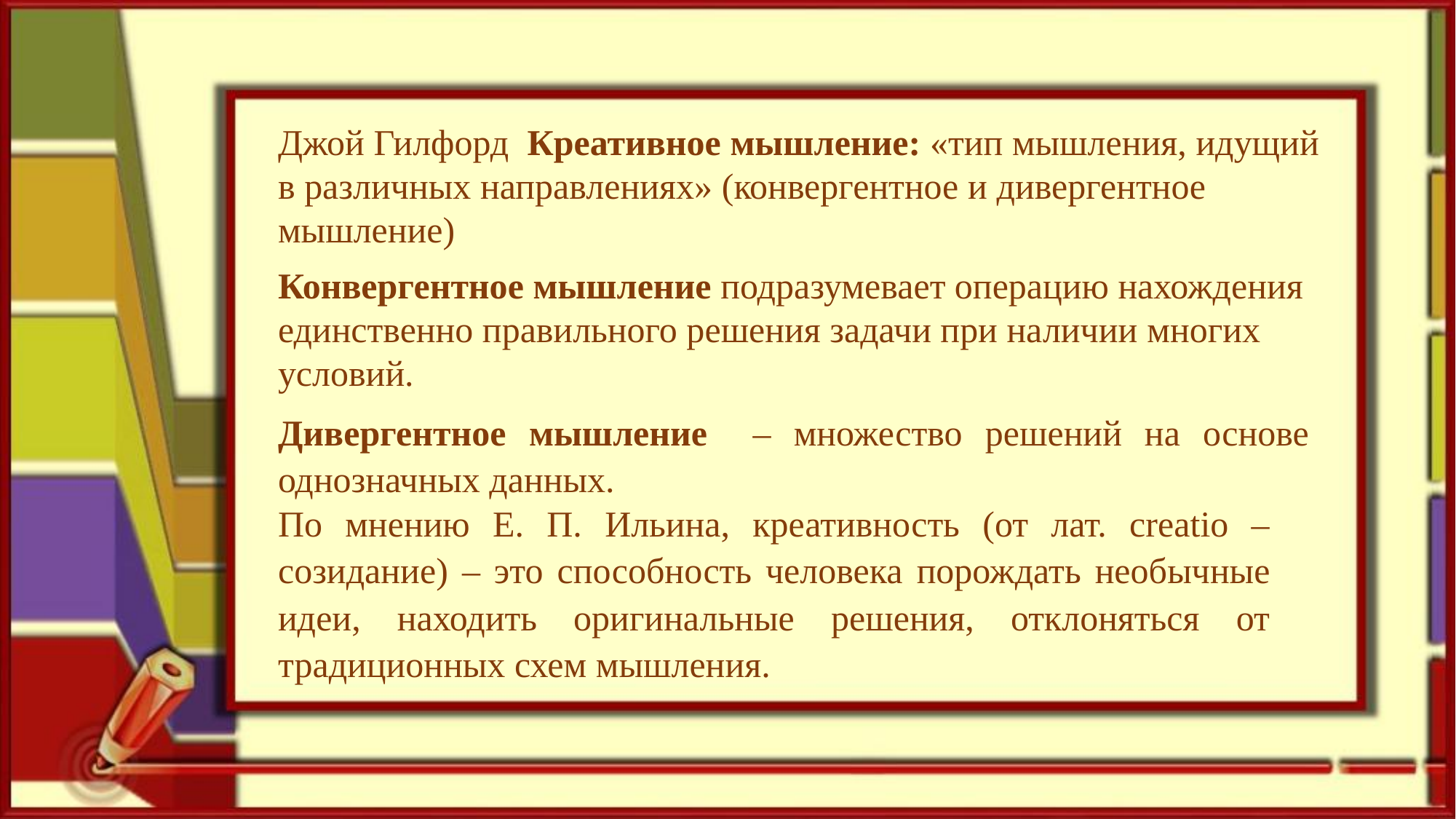

Джой Гилфорд  Креативное мышление: «тип мышления, идущий в различных направлениях» (конвергентное и дивергентное мышление)
Конвергентное мышление подразумевает операцию нахождения единственно правильного решения задачи при наличии многих условий.
Дивергентное мышление  – множество решений на основе однозначных данных.
По мнению Е. П. Ильина, креативность (от лат. creatio – созидание) – это способность человека порождать необычные идеи, находить оригинальные решения, отклоняться от традиционных схем мышления.